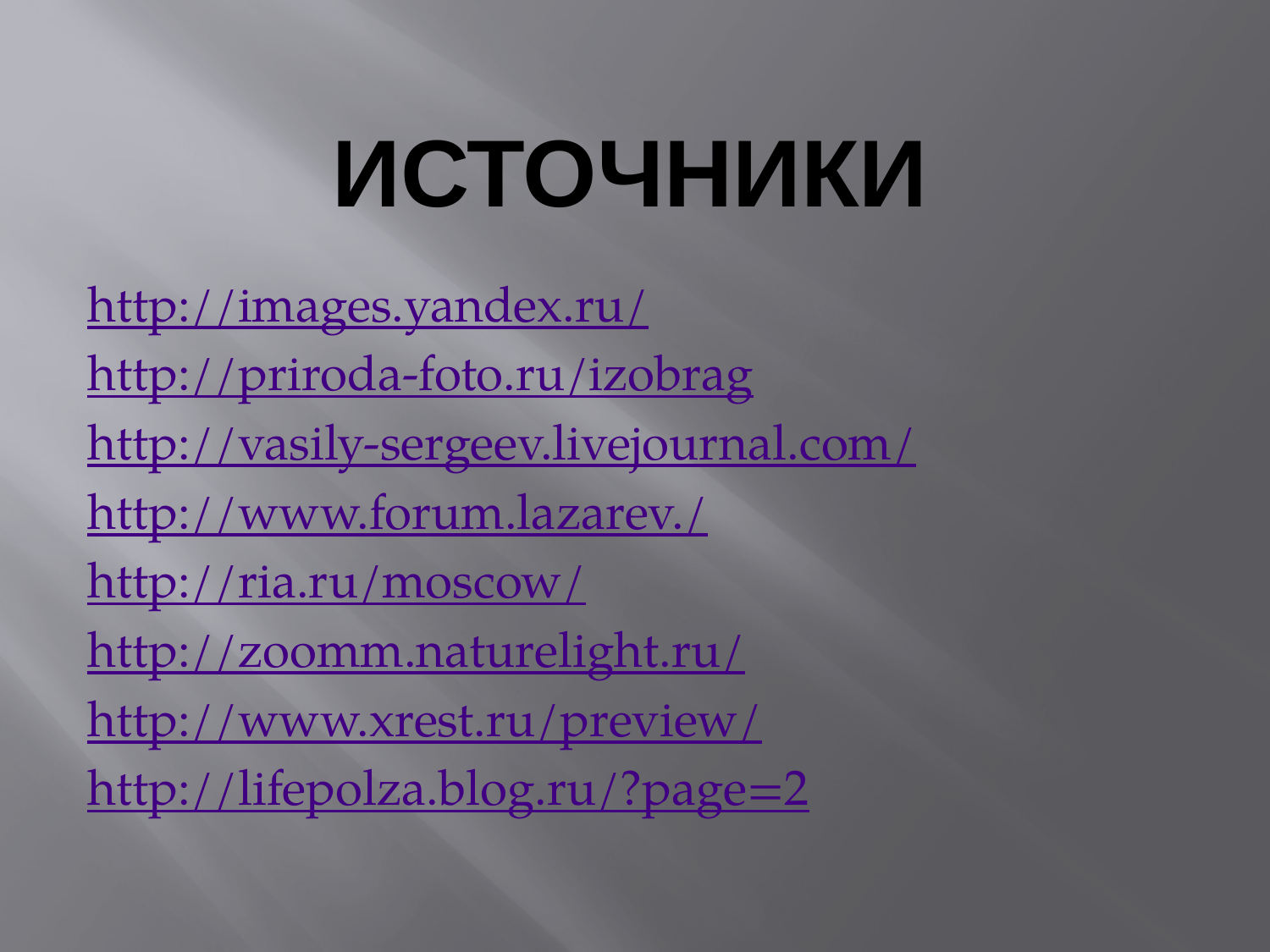

# ИСТОЧНИКИ
http://images.yandex.ru/
http://priroda-foto.ru/izobrag
http://vasily-sergeev.livejournal.com/
http://www.forum.lazarev./
http://ria.ru/moscow/
http://zoomm.naturelight.ru/
http://www.xrest.ru/preview/
http://lifepolza.blog.ru/?page=2